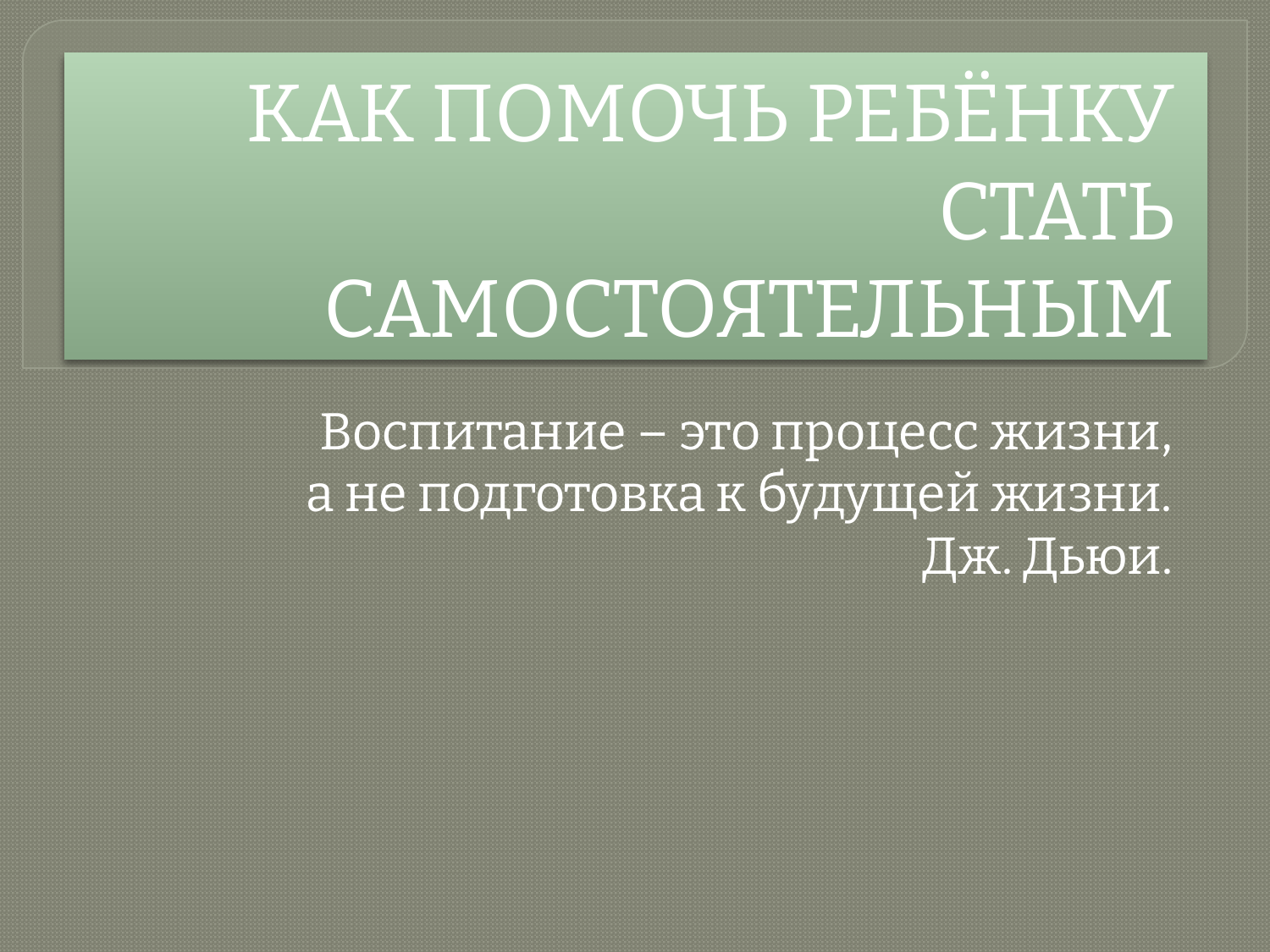

# КАК ПОМОЧЬ РЕБЁНКУ СТАТЬ САМОСТОЯТЕЛЬНЫМ
Воспитание – это процесс жизни, а не подготовка к будущей жизни.
Дж. Дьюи.